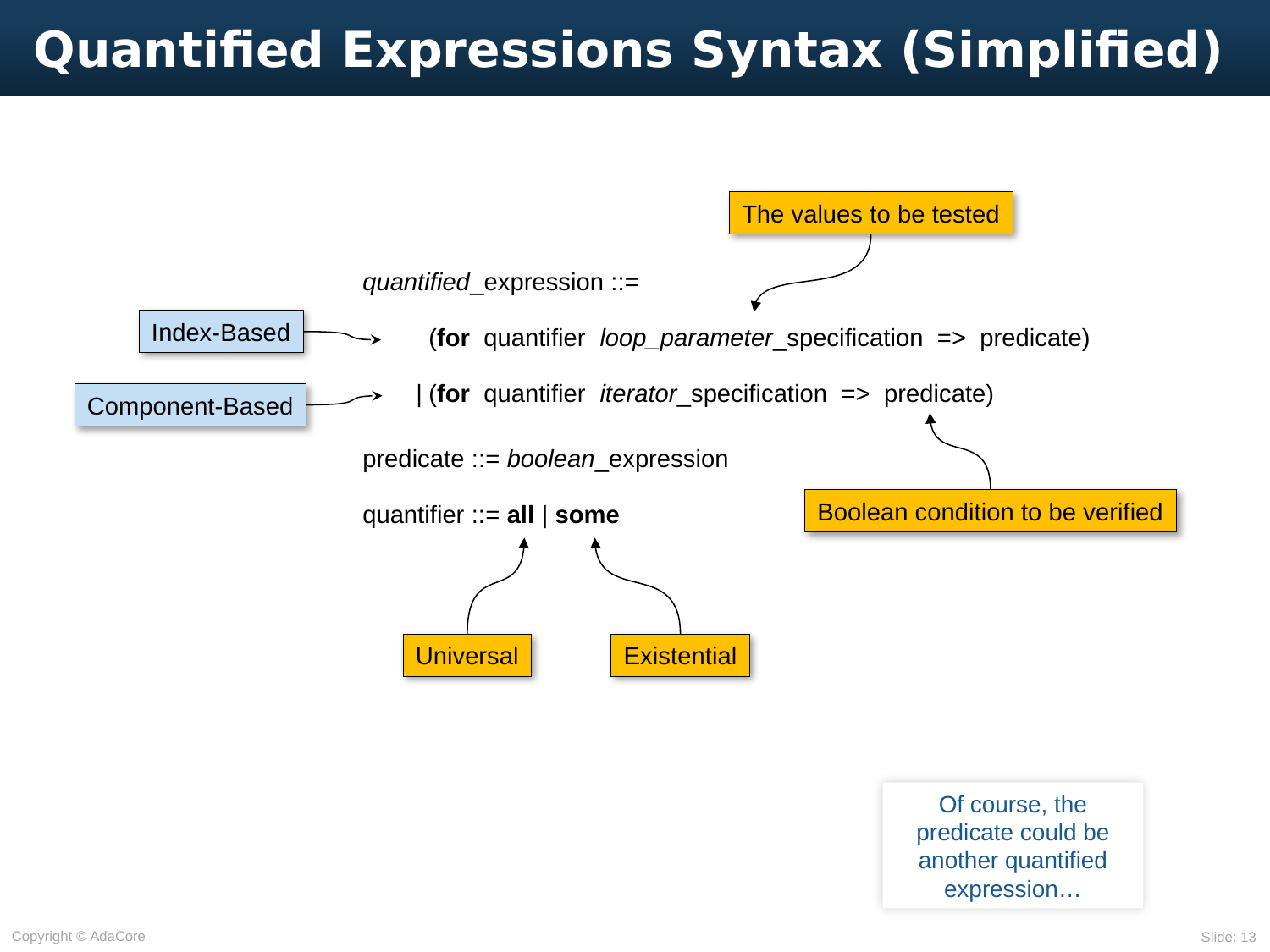

# Quantified Expressions Syntax (Simplified)
The values to be tested
quantified_expression ::=
		(for  quantifier  loop_parameter_specification  =>  predicate)
	|	(for  quantifier  iterator_specification  =>  predicate)
predicate ::= boolean_expression
quantifier ::= all | some
Index-Based

Component-Based

Boolean condition to be verified

Universal
Existential
Of course, the predicate could be another quantified expression…